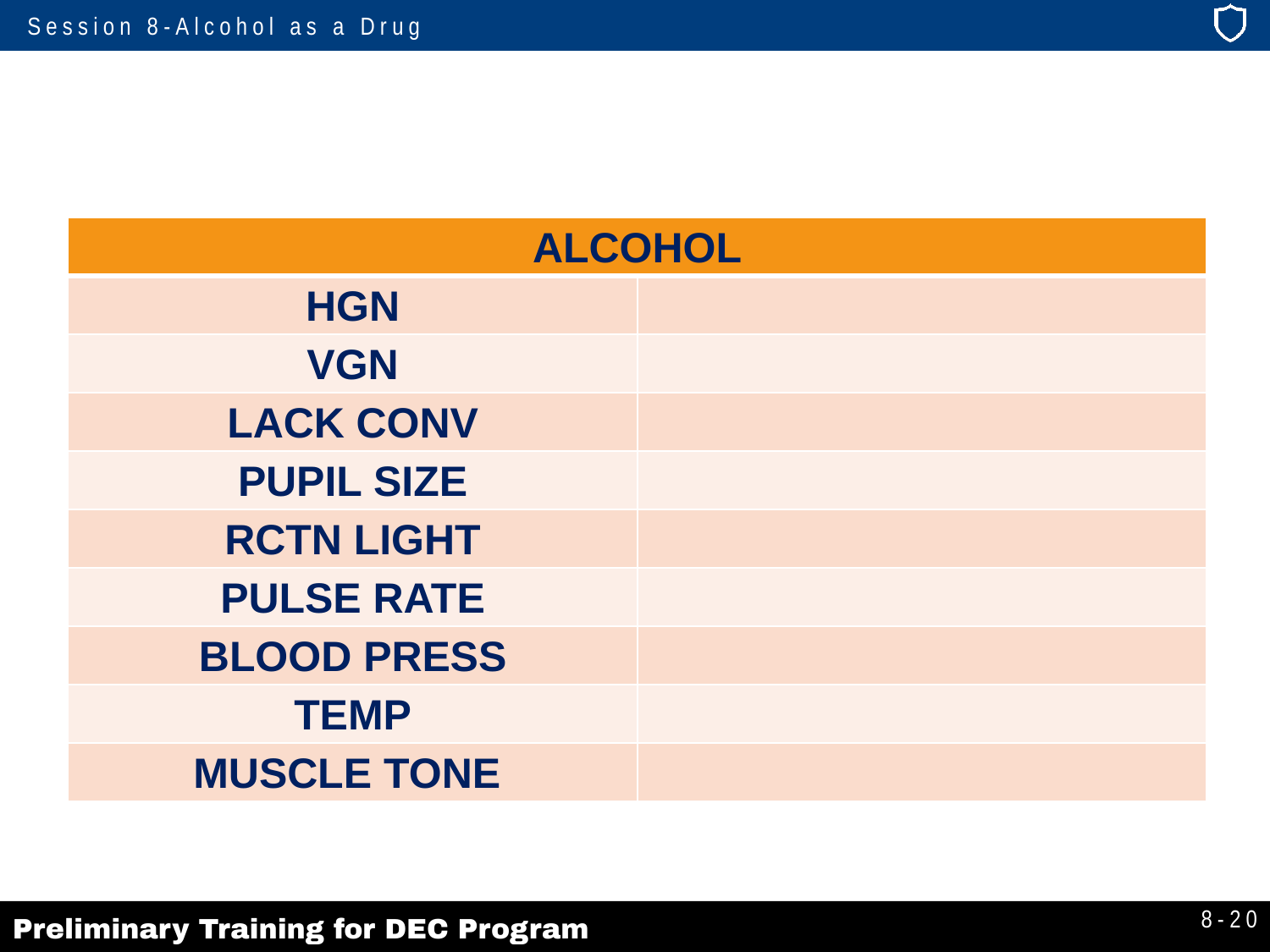

| ALCOHOL | ALCOHOL |
| --- | --- |
| HGN |  |
| VGN |  |
| LACK CONV |  |
| PUPIL SIZE |  |
| RCTN LIGHT |  |
| PULSE RATE |  |
| BLOOD PRESS |  |
| TEMP |  |
| MUSCLE TONE |  |
# Alcohol Symptomatology
8-20